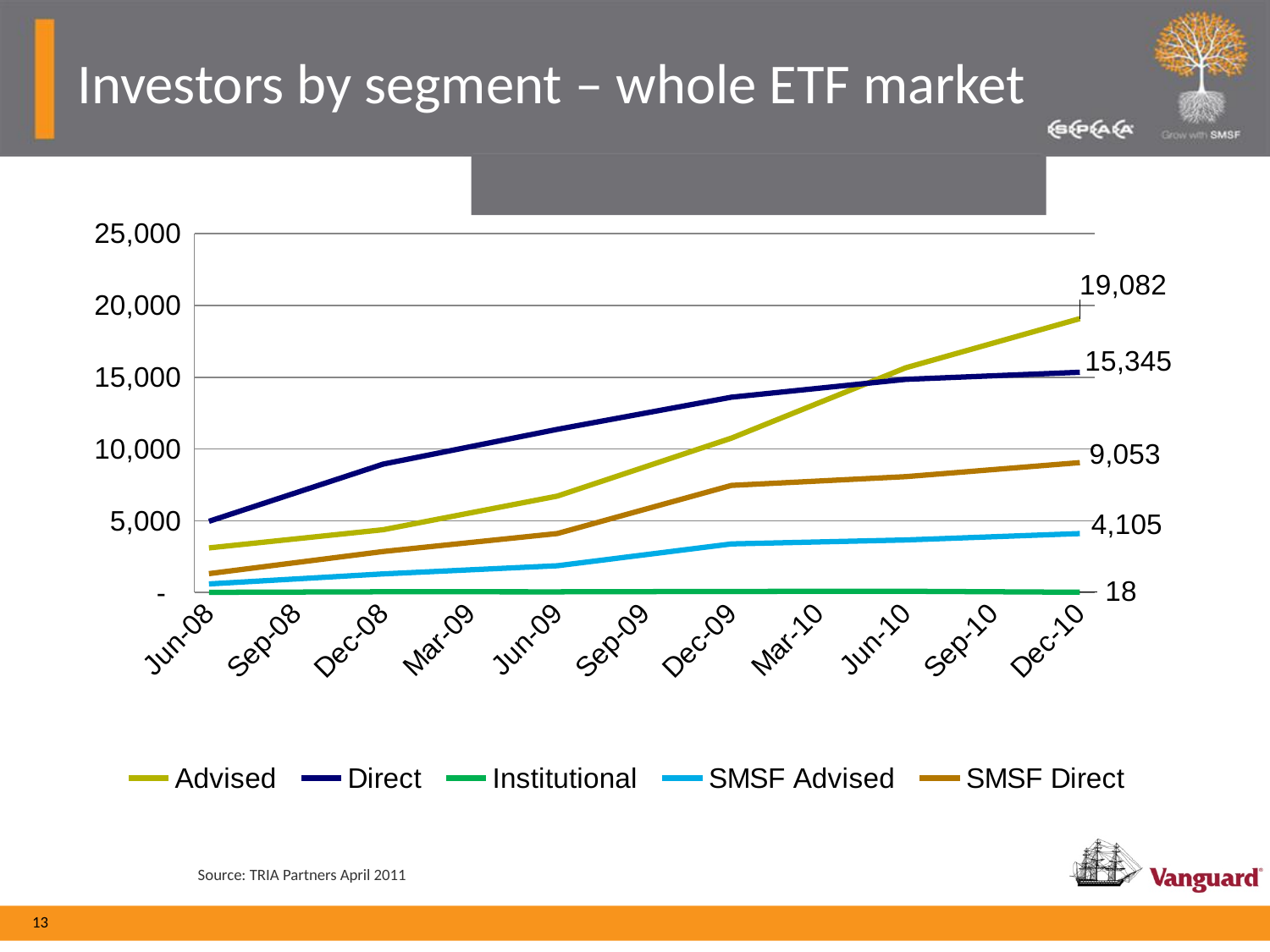

# Investors by segment – whole ETF market

### Chart

| Category | Advised | Direct | Institutional | SMSF Advised | SMSF Direct |
|---|---|---|---|---|---|
| 39600 | 3107.417595243003 | 4959.0 | 13.0 | 595.2530779753847 | 1312.746922024624 |
| 39783 | 4375.318244433092 | 8943.0 | 52.0 | 1295.3305973552212 | 2856.6694026447785 |
| 39965 | 6714.833668252324 | 11370.0 | 46.0 | 1863.75360997112 | 4110.2463900288785 |
| 40148 | 10758.587935386602 | 13610.0 | 74.0 | 3384.019987840097 | 7462.980012159903 |
| 40330 | 15655.124752133412 | 14852.0 | 87.0 | 3659.4961240310076 | 8070.503875968991 |
| 40513 | 19082.170021492086 | 15345.0 | 18.0 | 4105.0 | 9053.0 |
Source: TRIA Partners April 2011
13